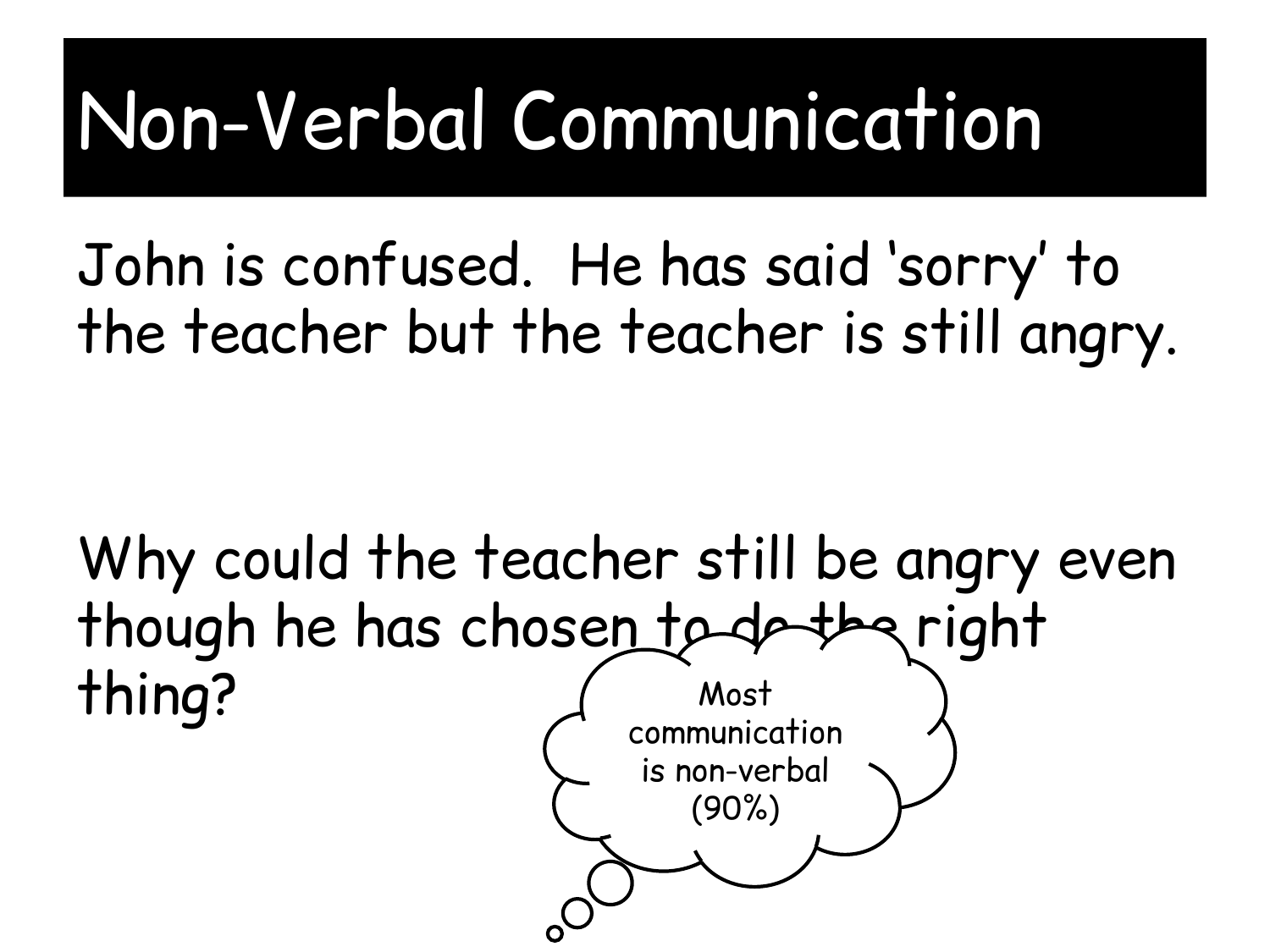

# Non-Verbal Communication
John is confused.  He has said ‘sorry’ to the teacher but the teacher is still angry.

Why could the teacher still be angry even though he has chosen to do the right thing?
Most communication is non-verbal (90%)